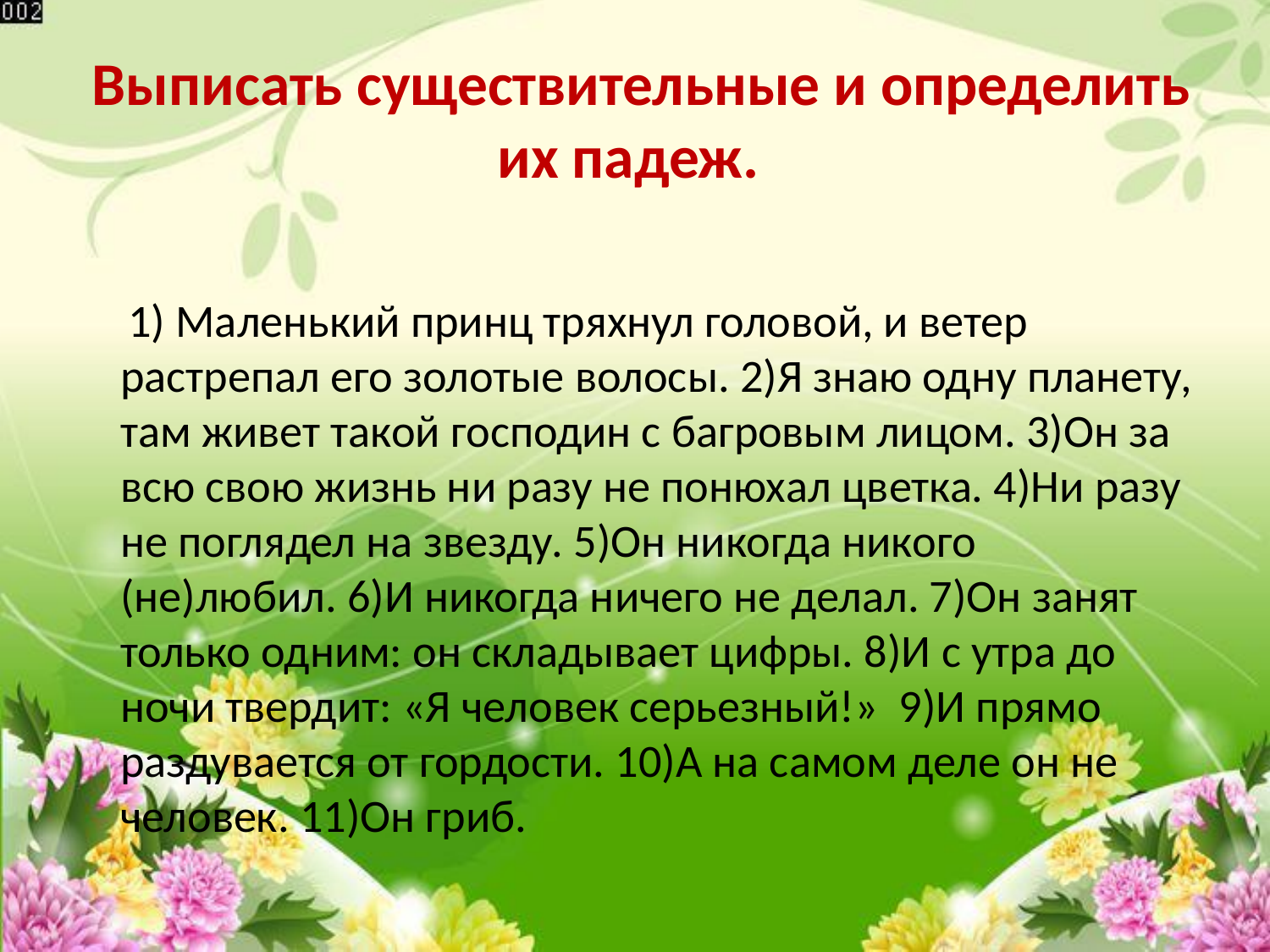

# Выписать существительные и определить их падеж.

     1) Маленький принц тряхнул головой, и ветер растрепал его золотые волосы. 2)Я знаю одну планету, там живет такой господин с багровым лицом. 3)Он за всю свою жизнь ни разу не понюхал цветка. 4)Ни разу не поглядел на звезду. 5)Он никогда никого (не)любил. 6)И никогда ничего не делал. 7)Он занят только одним: он складывает цифры. 8)И с утра до ночи твердит: «Я человек серьезный!»  9)И прямо раздувается от гордости. 10)А на самом деле он не человек. 11)Он гриб.